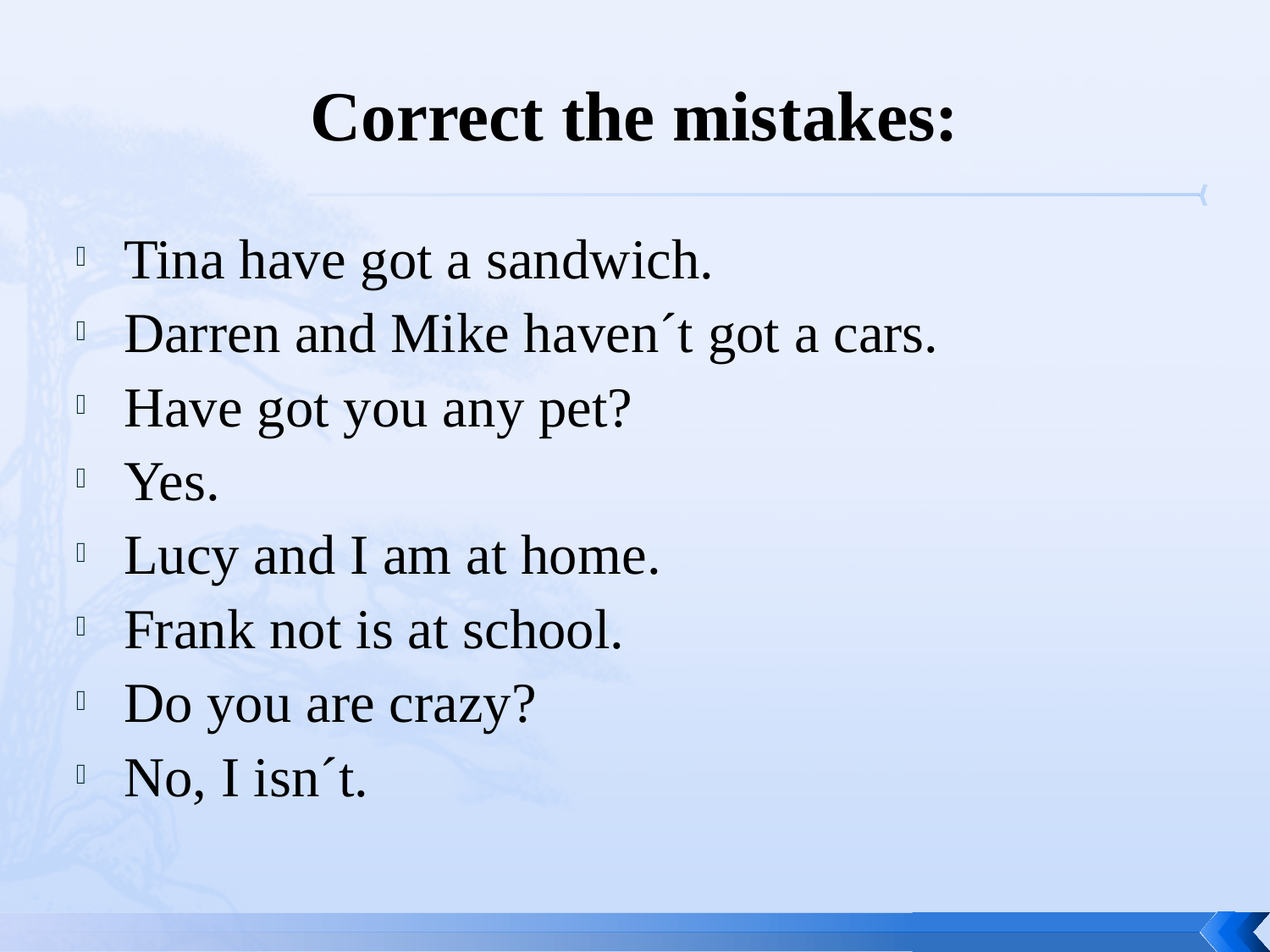

# Correct the mistakes:
Tina have got a sandwich.
Darren and Mike haven´t got a cars.
Have got you any pet?
Yes.
Lucy and I am at home.
Frank not is at school.
Do you are crazy?
No, I isn´t.